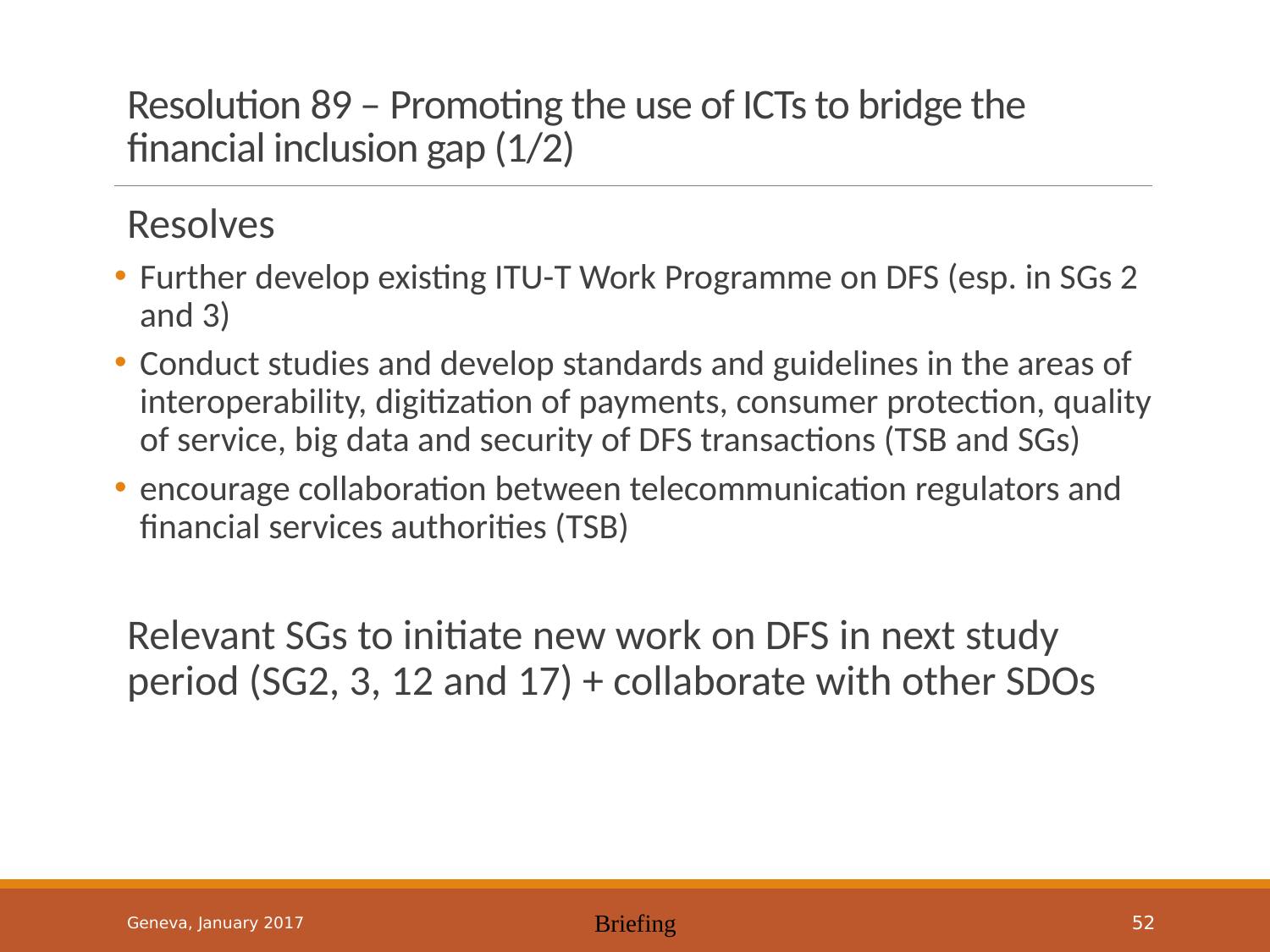

# Resolution 89 – Promoting the use of ICTs to bridge the financial inclusion gap (1/2)
Resolves
Further develop existing ITU-T Work Programme on DFS (esp. in SGs 2 and 3)
Conduct studies and develop standards and guidelines in the areas of interoperability, digitization of payments, consumer protection, quality of service, big data and security of DFS transactions (TSB and SGs)
encourage collaboration between telecommunication regulators and financial services authorities (TSB)

Relevant SGs to initiate new work on DFS in next study period (SG2, 3, 12 and 17) + collaborate with other SDOs
Geneva, January 2017
Briefing
52